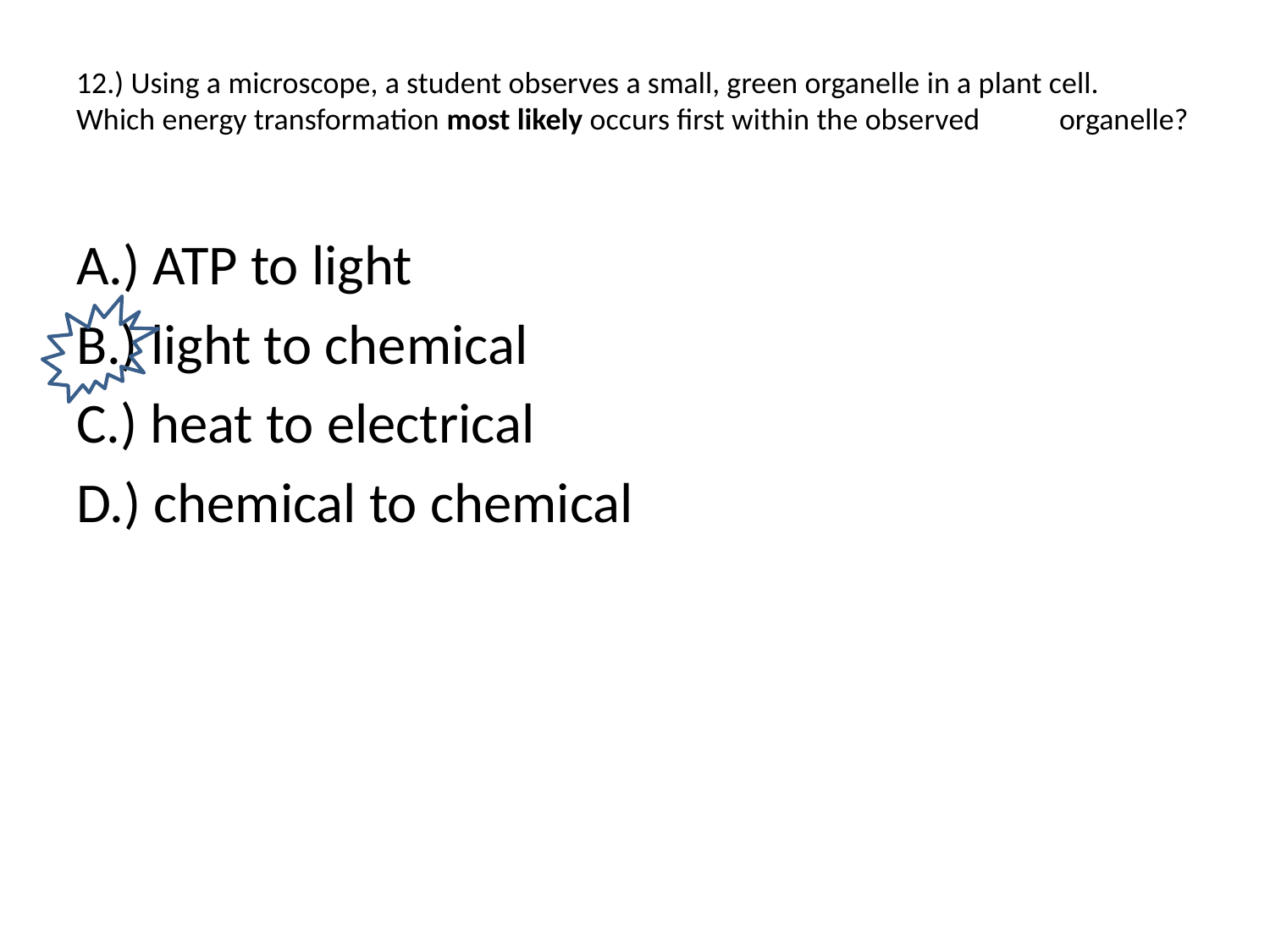

# 12.) Using a microscope, a student observes a small, green organelle in a plant cell.  	Which energy transformation most likely occurs first within the observed 	organelle?
A.) ATP to light
B.) light to chemical
C.) heat to electrical
D.) chemical to chemical